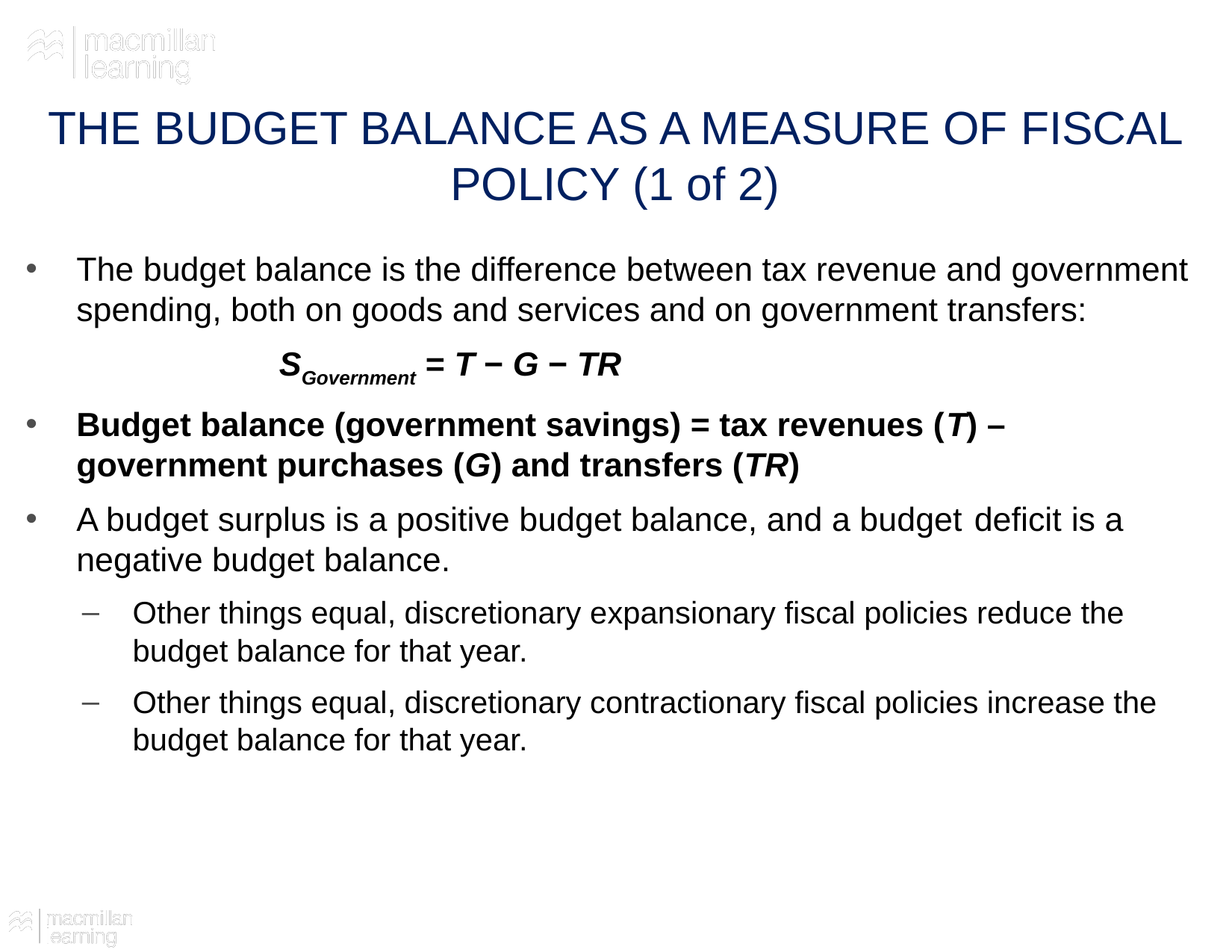

# THE BUDGET BALANCE AS A MEASURE OF FISCAL POLICY (1 of 2)
The budget balance is the difference between tax revenue and government spending, both on goods and services and on government transfers:
SGovernment = T − G − TR
Budget balance (government savings) = tax revenues (T) – government purchases (G) and transfers (TR)
A budget surplus is a positive budget balance, and a budget deficit is a negative budget balance.
Other things equal, discretionary expansionary fiscal policies reduce the budget balance for that year.
Other things equal, discretionary contractionary fiscal policies increase the budget balance for that year.